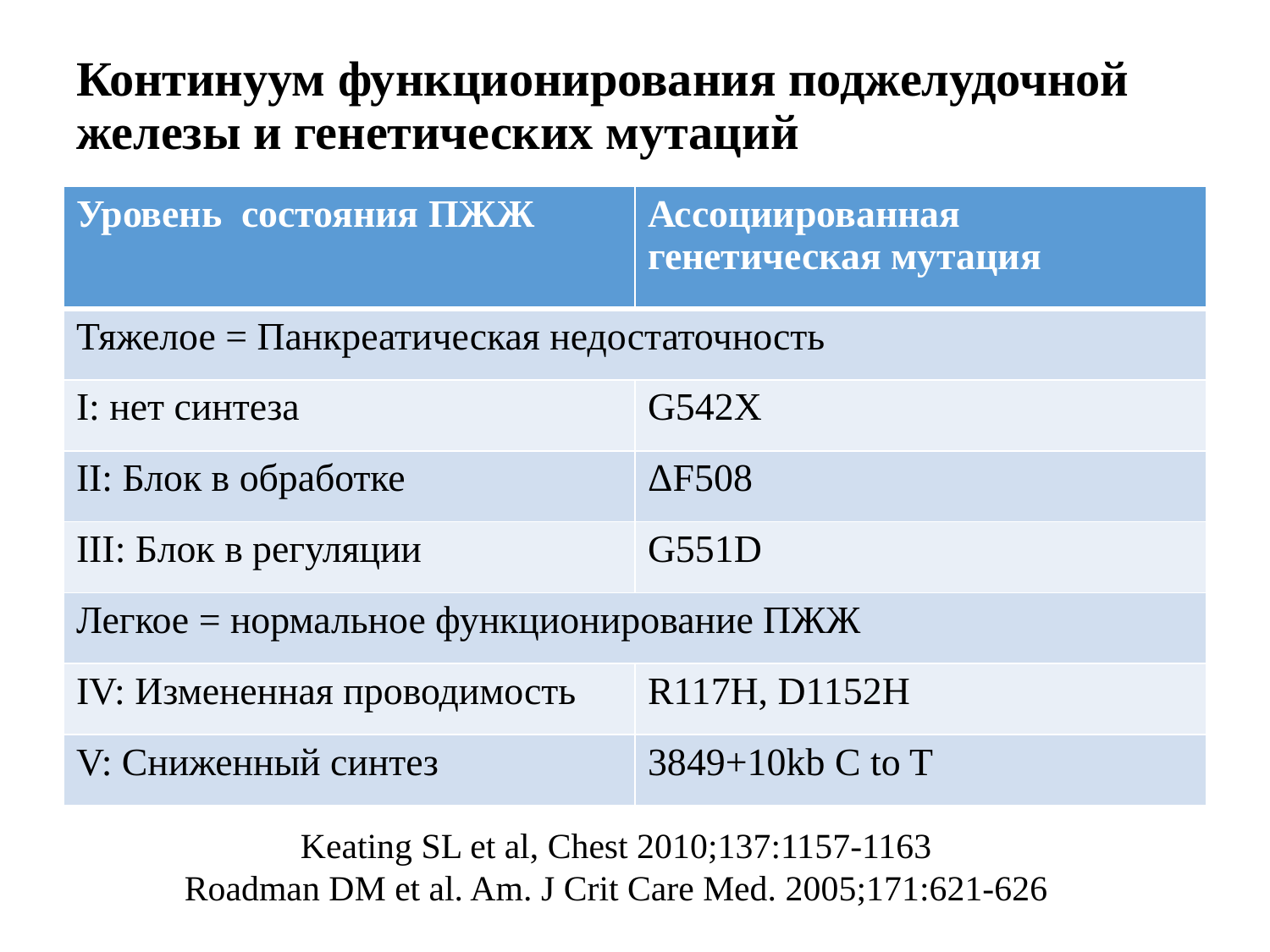

# Континуум функционирования поджелудочной железы и генетических мутаций
| Уровень состояния ПЖЖ | Ассоциированная генетическая мутация |
| --- | --- |
| Тяжелое = Панкреатическая недостаточность |  |
| I: нет синтеза | G542X |
| II: Блок в обработке | ΔF508 |
| III: Блок в регуляции | G551D |
| Легкое = нормальное функционирование ПЖЖ |  |
| IV: Измененная проводимость | R117H, D1152H |
| V: Сниженный синтез | 3849+10kb C to T |
Keating SL et al, Chest 2010;137:1157-1163
Roadman DM et al. Am. J Crit Care Med. 2005;171:621-626